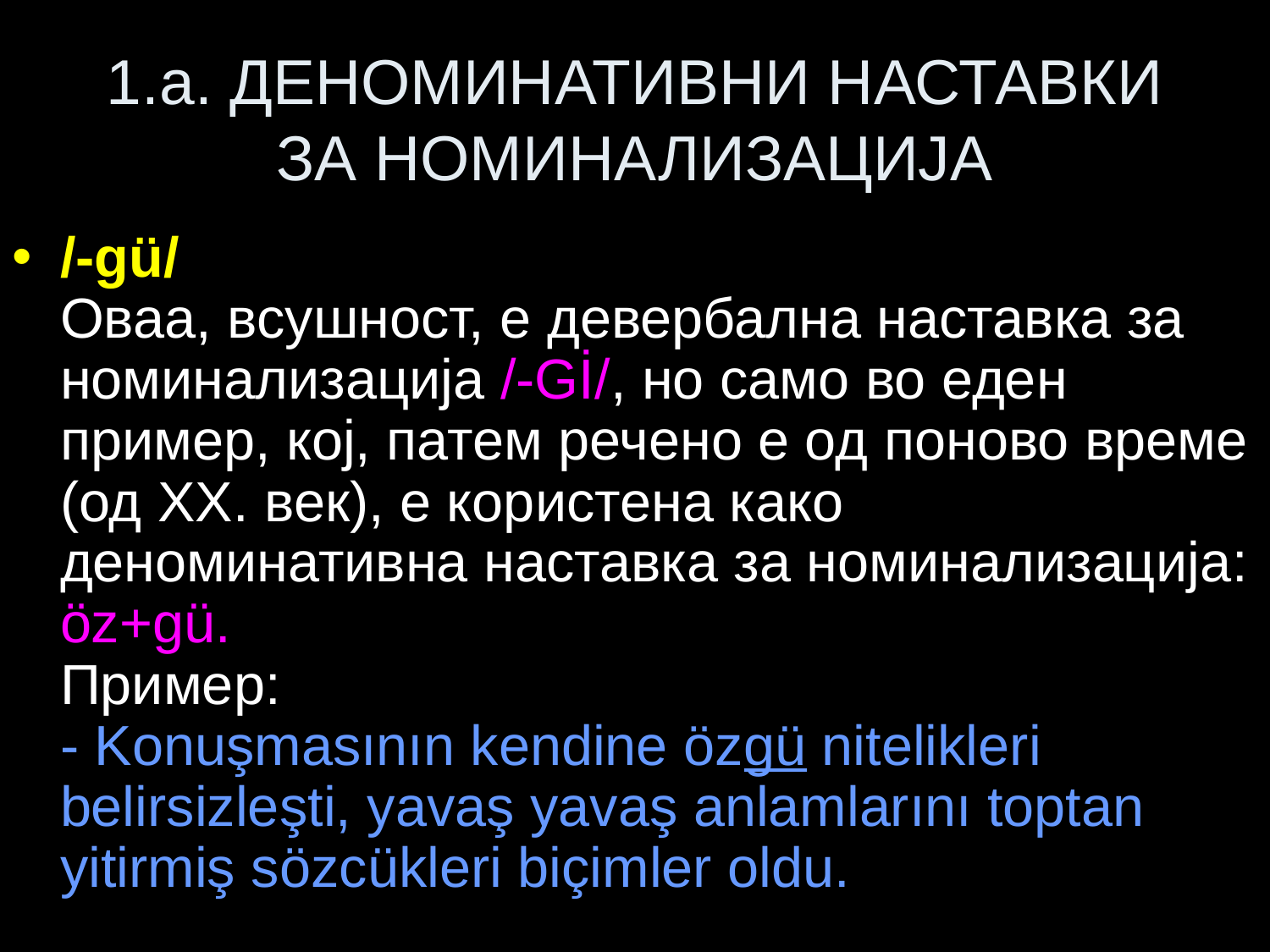

# 1.a. ДЕНОМИНАТИВНИ НАСТАВКИ ЗА НОМИНАЛИЗАЦИЈА
/-gü/
Оваа, всушност, е девербална наставка за номинализација /-Gİ/, но само во еден пример, кој, патем речено е од поново време (од XX. век), е користена како деноминативна наставка за номинализација:
öz+gü.
Пример:
- Konuşmasının kendine özgü nitelikleri belirsizleşti, yavaş yavaş anlamlarını toptan yitirmiş sözcükleri biçimler oldu.